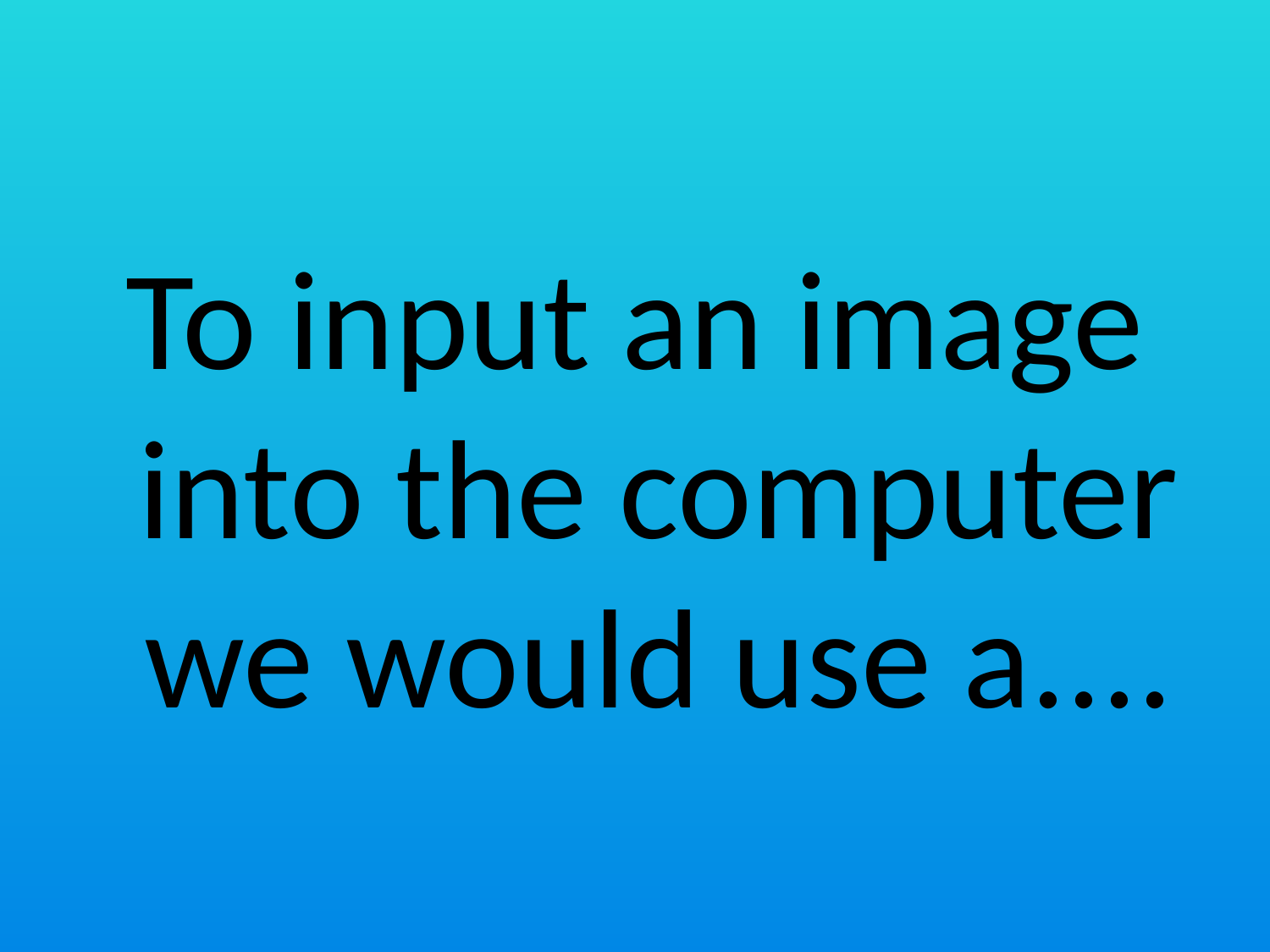

#
To input an image into the computer we would use a....